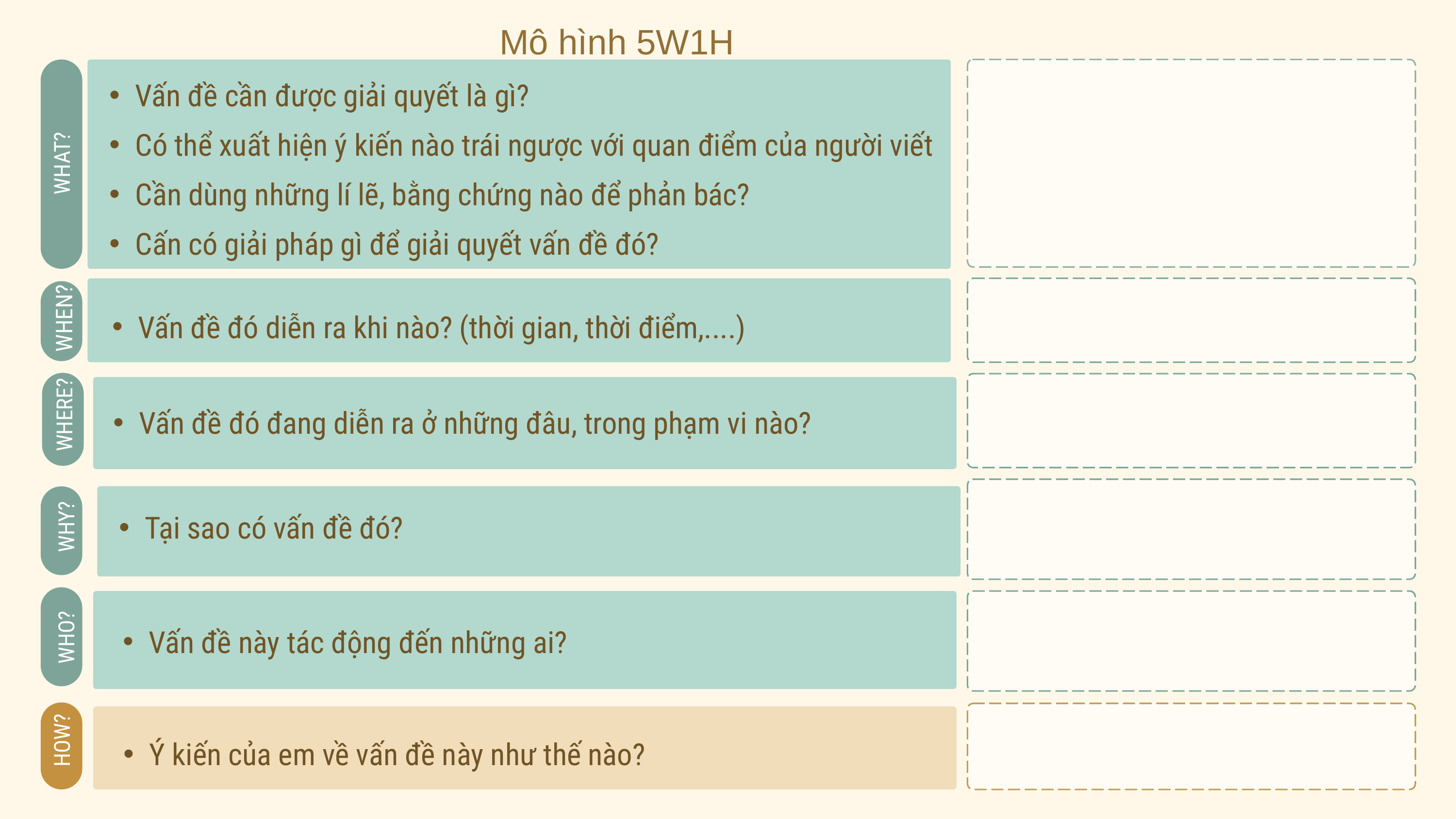

Mô hình 5W1H

Vấn đề cần được giải quyết là gì?
Có thể xuất hiện ý kiến nào trái ngược với quan điểm của người viết
Cần dùng những lí lẽ, bằng chứng nào để phản bác?
Cấn có giải pháp gì để giải quyết vấn đề đó?
WHAT?

Vấn đề đó diễn ra khi nào? (thời gian, thời điểm,....)
WHEN?

Vấn đề đó đang diễn ra ở những đâu, trong phạm vi nào?
WHERE?

Tại sao có vấn đề đó?
WHY?

Vấn đề này tác động đến những ai?
WHO?

HOW?
Ý kiến của em về vấn đề này như thế nào?